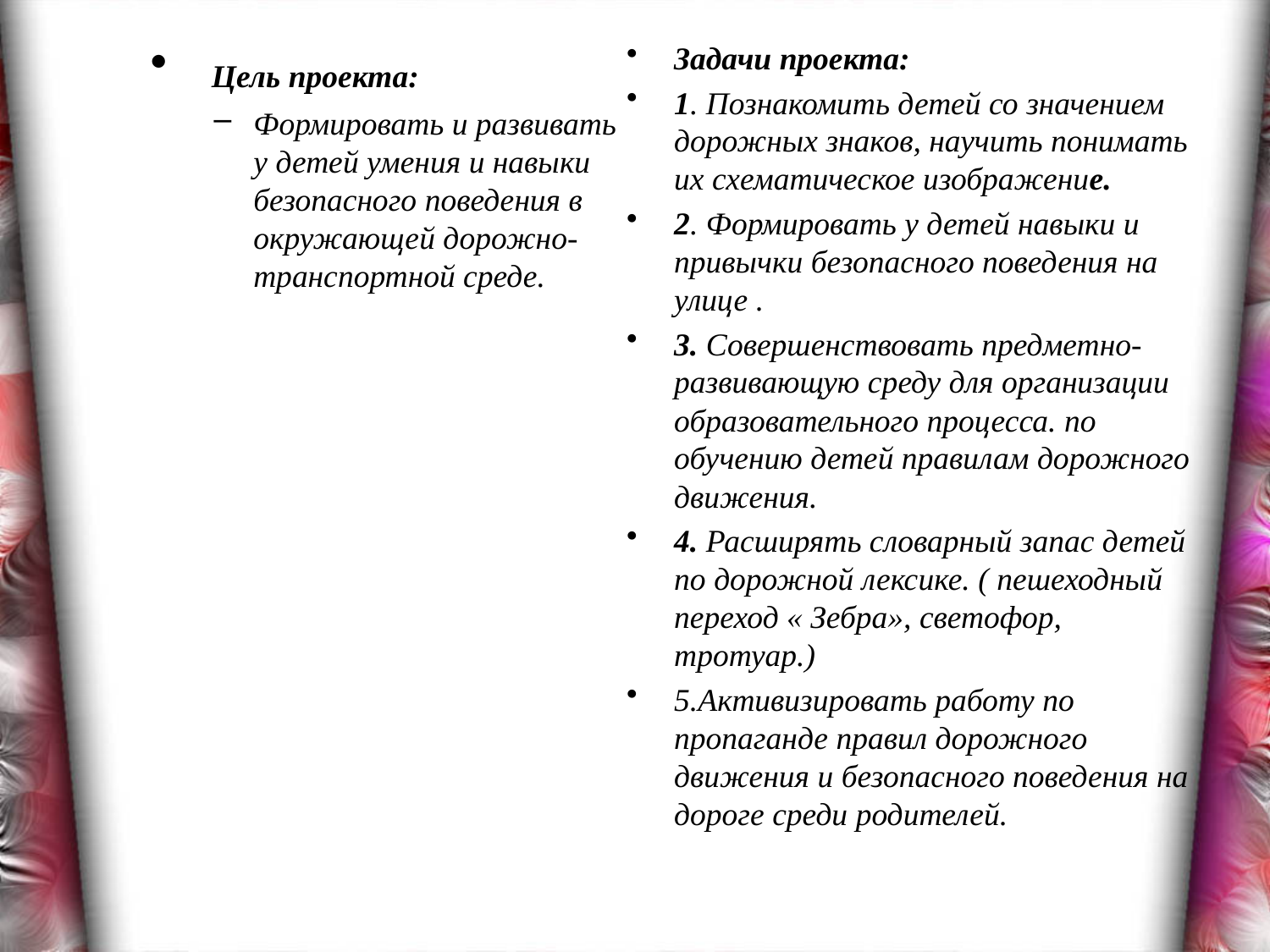

Цель проекта:
Формировать и развивать у детей умения и навыки безопасного поведения в окружающей дорожно-транспортной среде.
Задачи проекта:
1. Познакомить детей со значением дорожных знаков, научить понимать их схематическое изображение.
2. Формировать у детей навыки и привычки безопасного поведения на улице .
3. Совершенствовать предметно-развивающую среду для организации образовательного процесса. по обучению детей правилам дорожного движения.
4. Расширять словарный запас детей по дорожной лексике. ( пешеходный переход « Зебра», светофор, тротуар.)
5.Активизировать работу по пропаганде правил дорожного движения и безопасного поведения на дороге среди родителей.